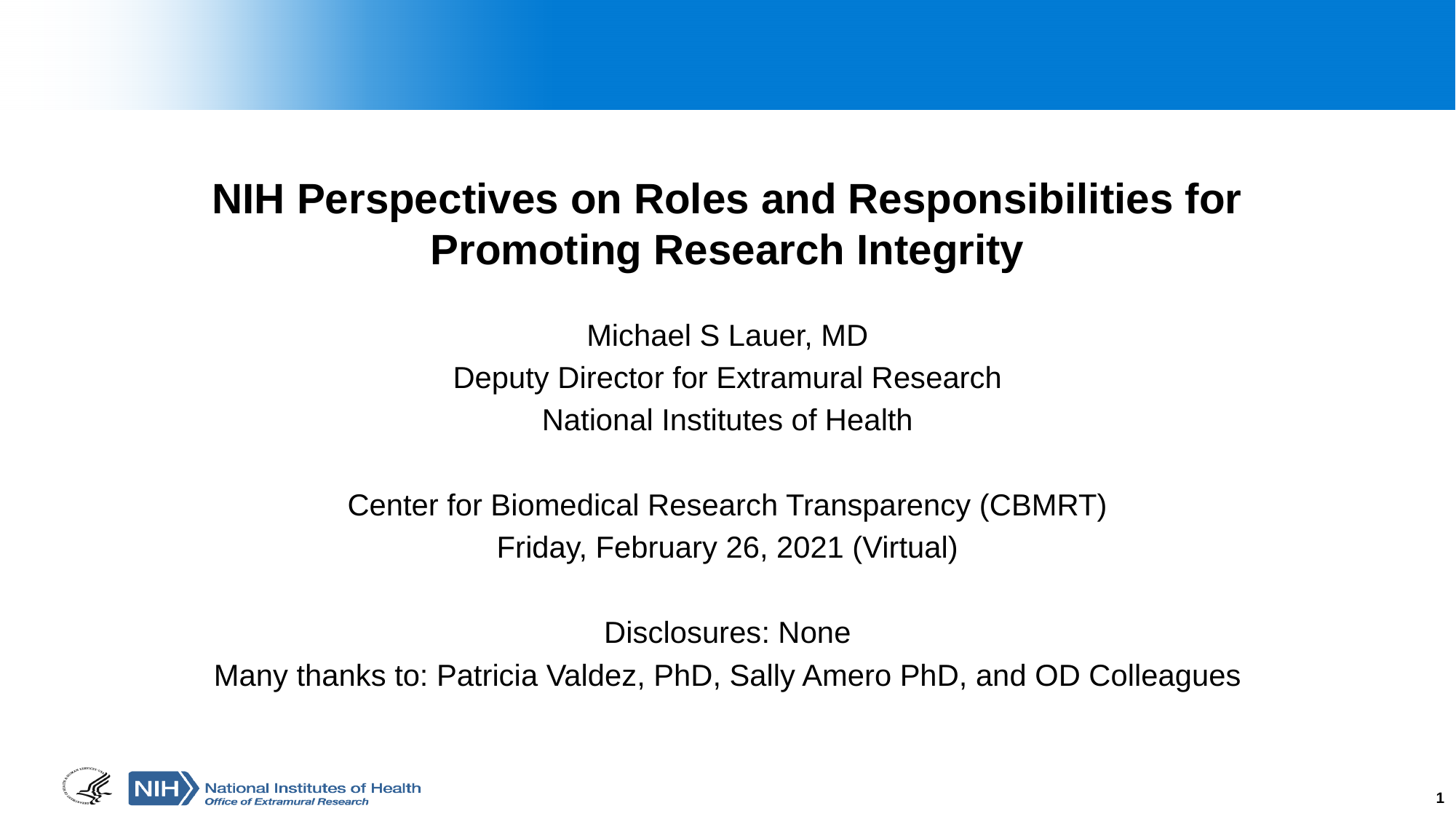

# NIH Perspectives on Roles and Responsibilities for Promoting Research Integrity
Michael S Lauer, MD
Deputy Director for Extramural Research
National Institutes of Health

Center for Biomedical Research Transparency (CBMRT)
Friday, February 26, 2021 (Virtual)

Disclosures: None
Many thanks to: Patricia Valdez, PhD, Sally Amero PhD, and OD Colleagues

1